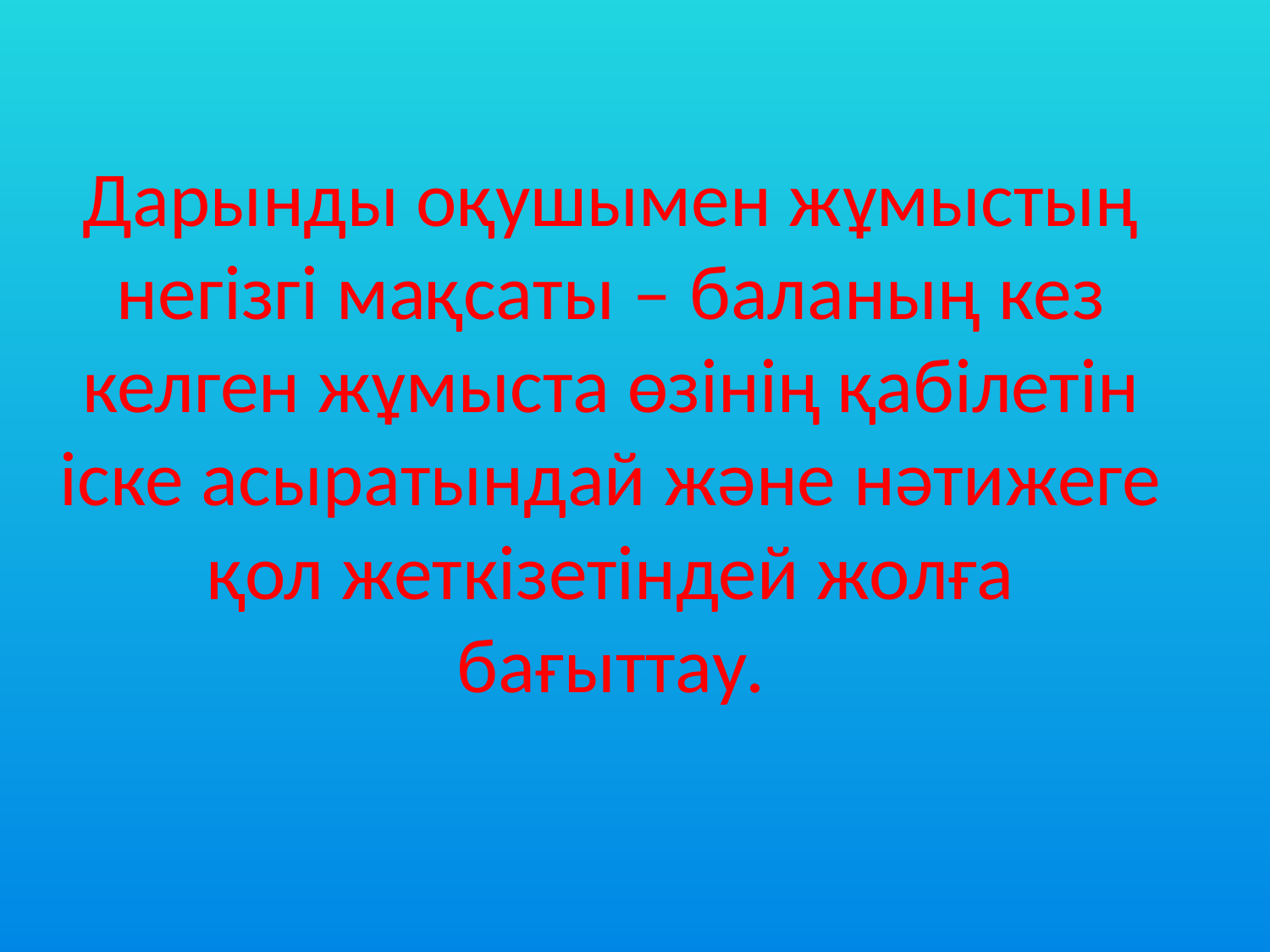

# Дарынды оқушымен жұмыстың негізгі мақсаты – баланың кез келген жұмыста өзінің қабілетін іске асыратындай және нәтижеге қол жеткізетіндей жолға бағыттау.